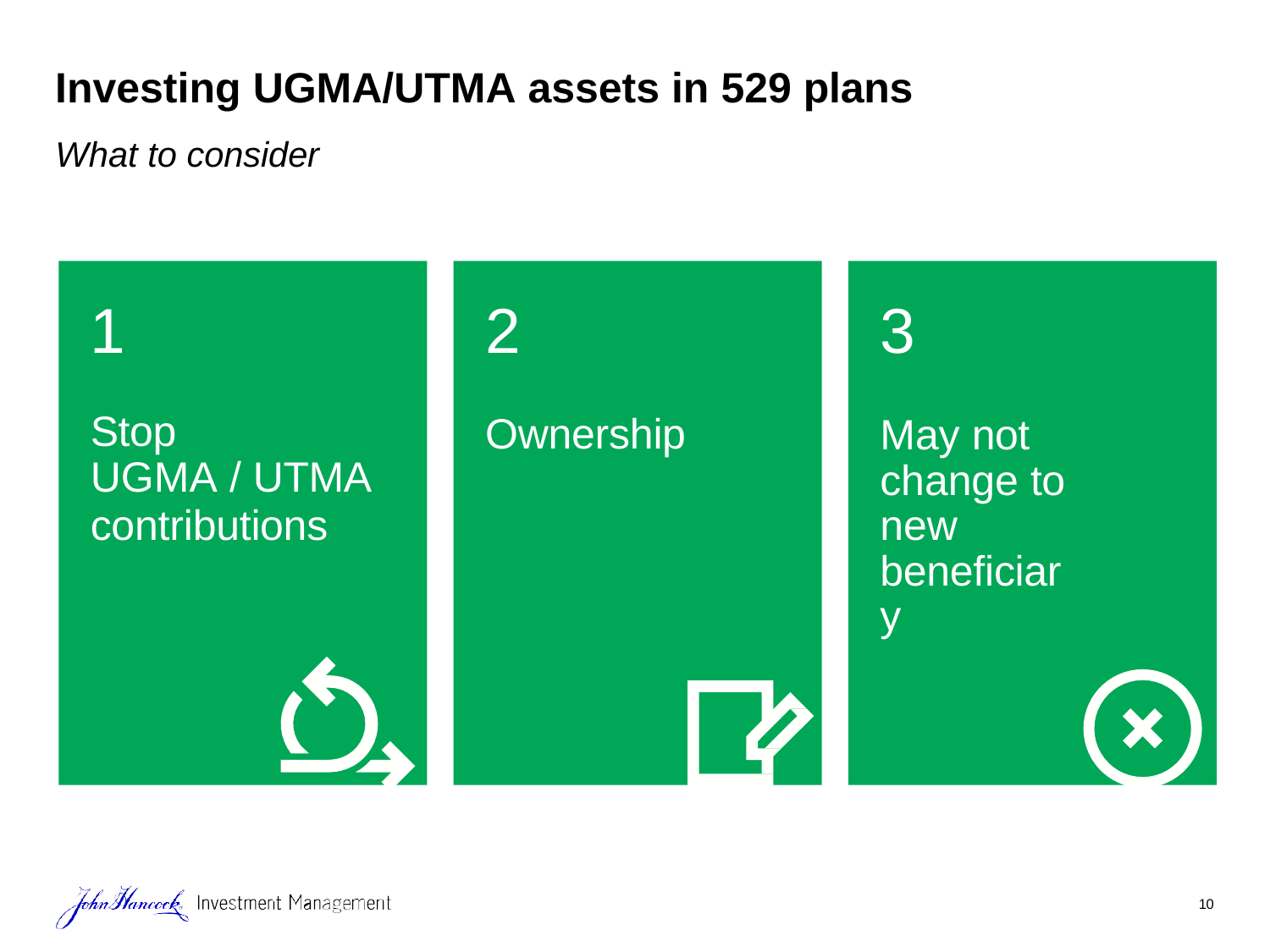

# Investing UGMA/UTMA assets in 529 plans
What to consider

1
Stop
UGMA / UTMA
contributions

2
Ownership

3
May not change to
new beneficiary

10